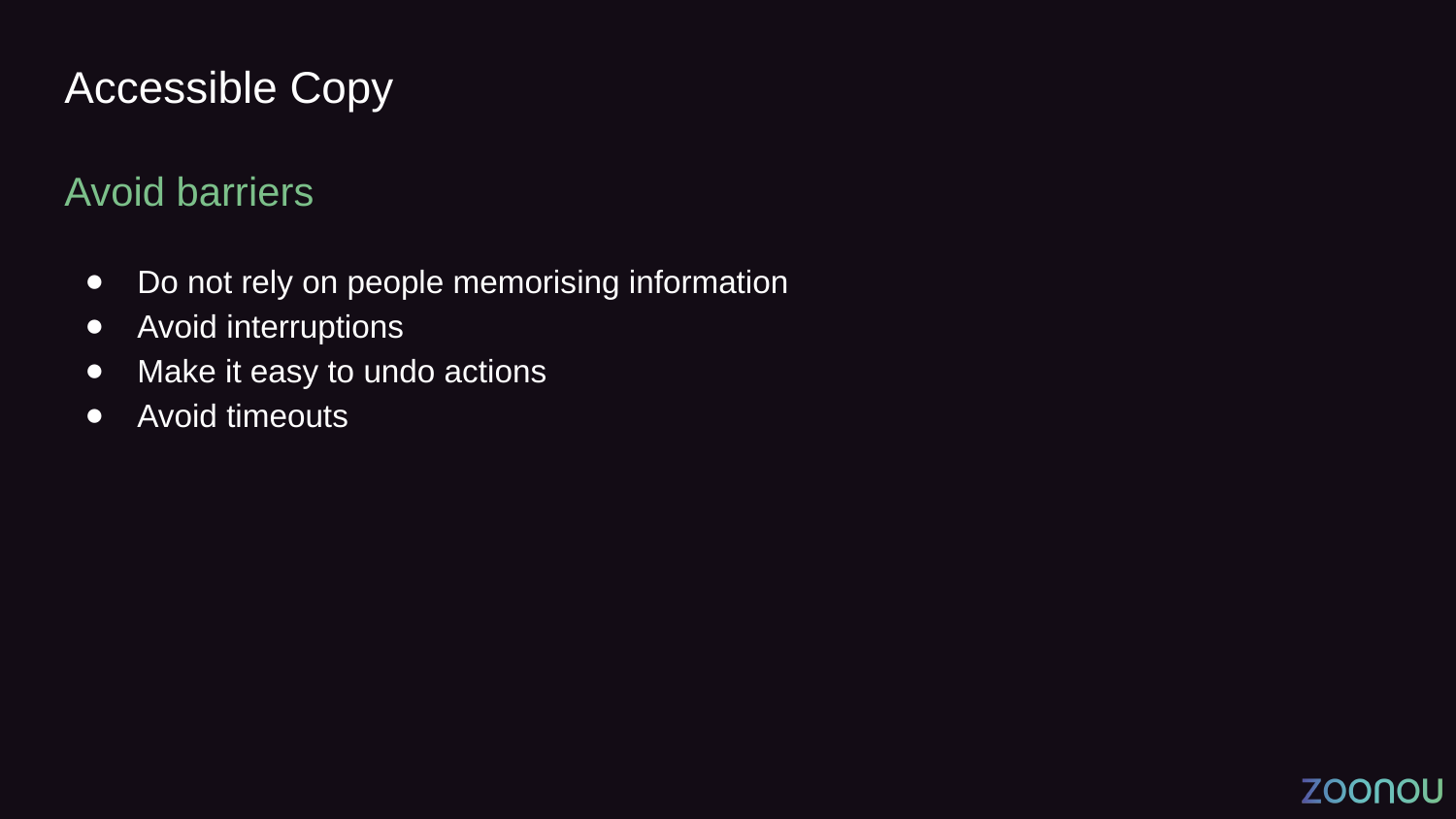

# Accessible Copy

Avoid barriers
Do not rely on people memorising information
Avoid interruptions
Make it easy to undo actions
Avoid timeouts